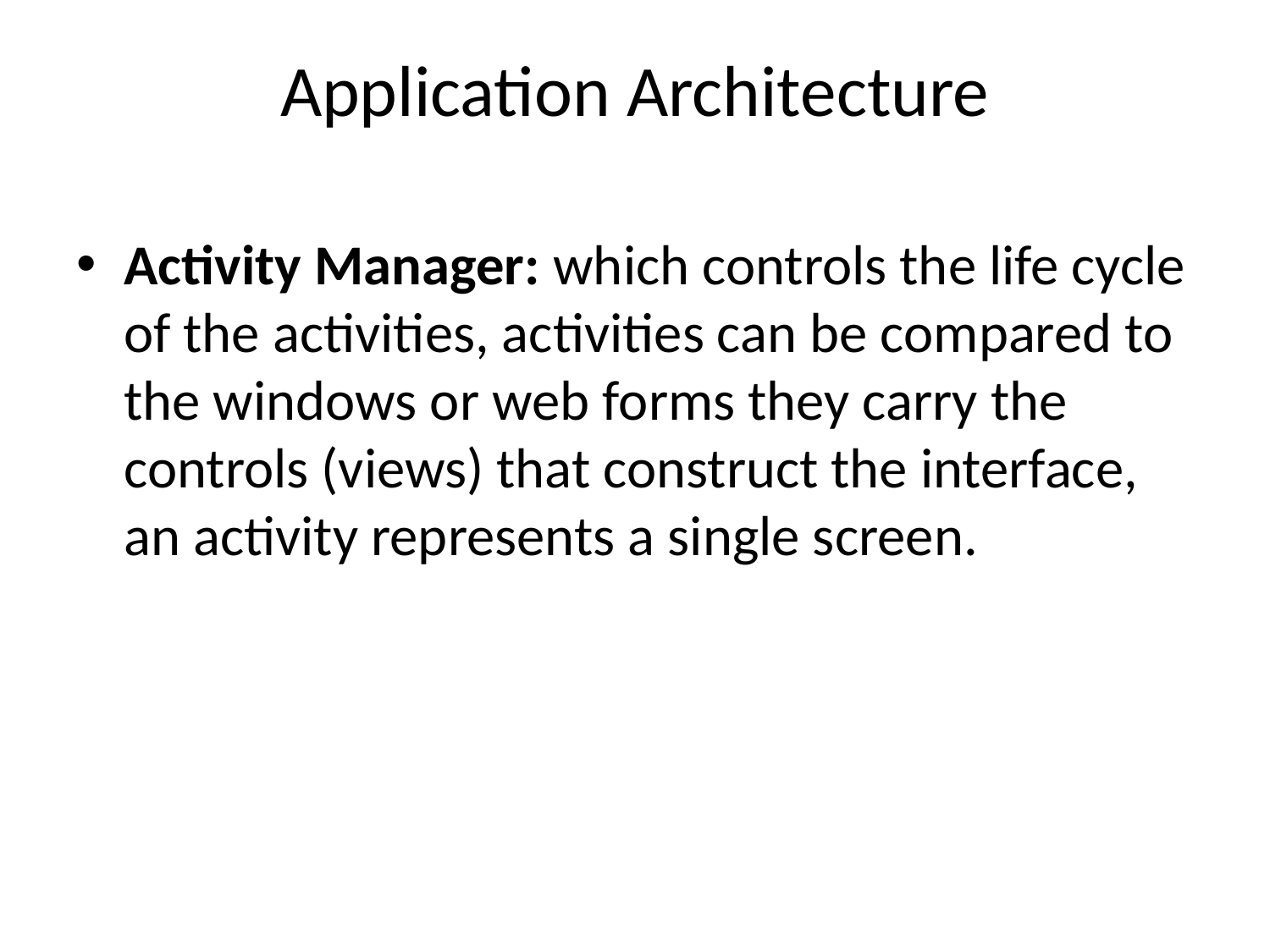

# Application Architecture
Activity Manager: which controls the life cycle of the activities, activities can be compared to the windows or web forms they carry the controls (views) that construct the interface, an activity represents a single screen.